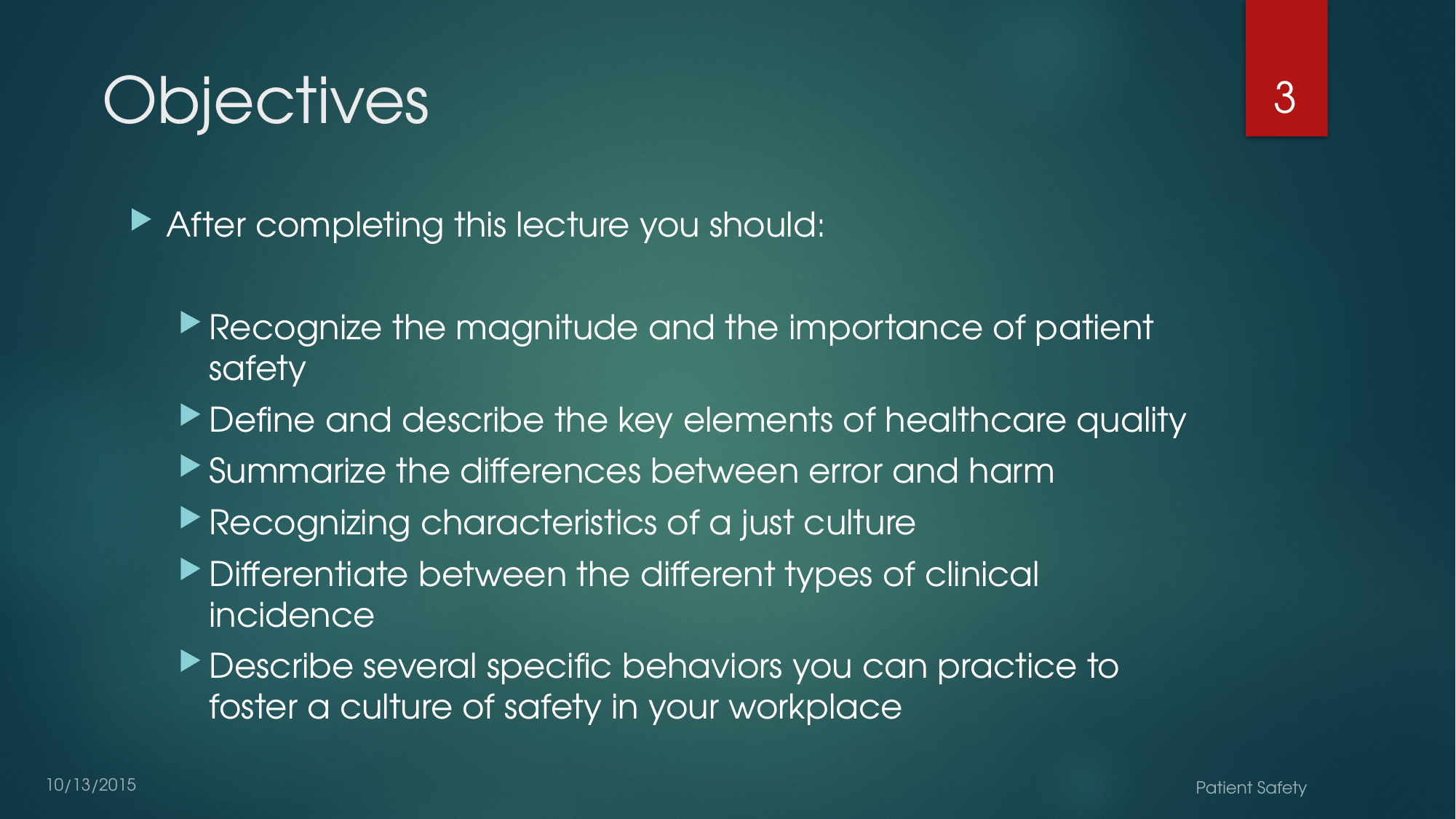

3
# Objectives
After completing this lecture you should:

Recognize the magnitude and the importance of patient safety
Define and describe the key elements of healthcare quality
Summarize the differences between error and harm
Recognizing characteristics of a just culture
Differentiate between the different types of clinical incidence
Describe several specific behaviors you can practice to foster a culture of safety in your workplace

10/13/2015
Patient Safety